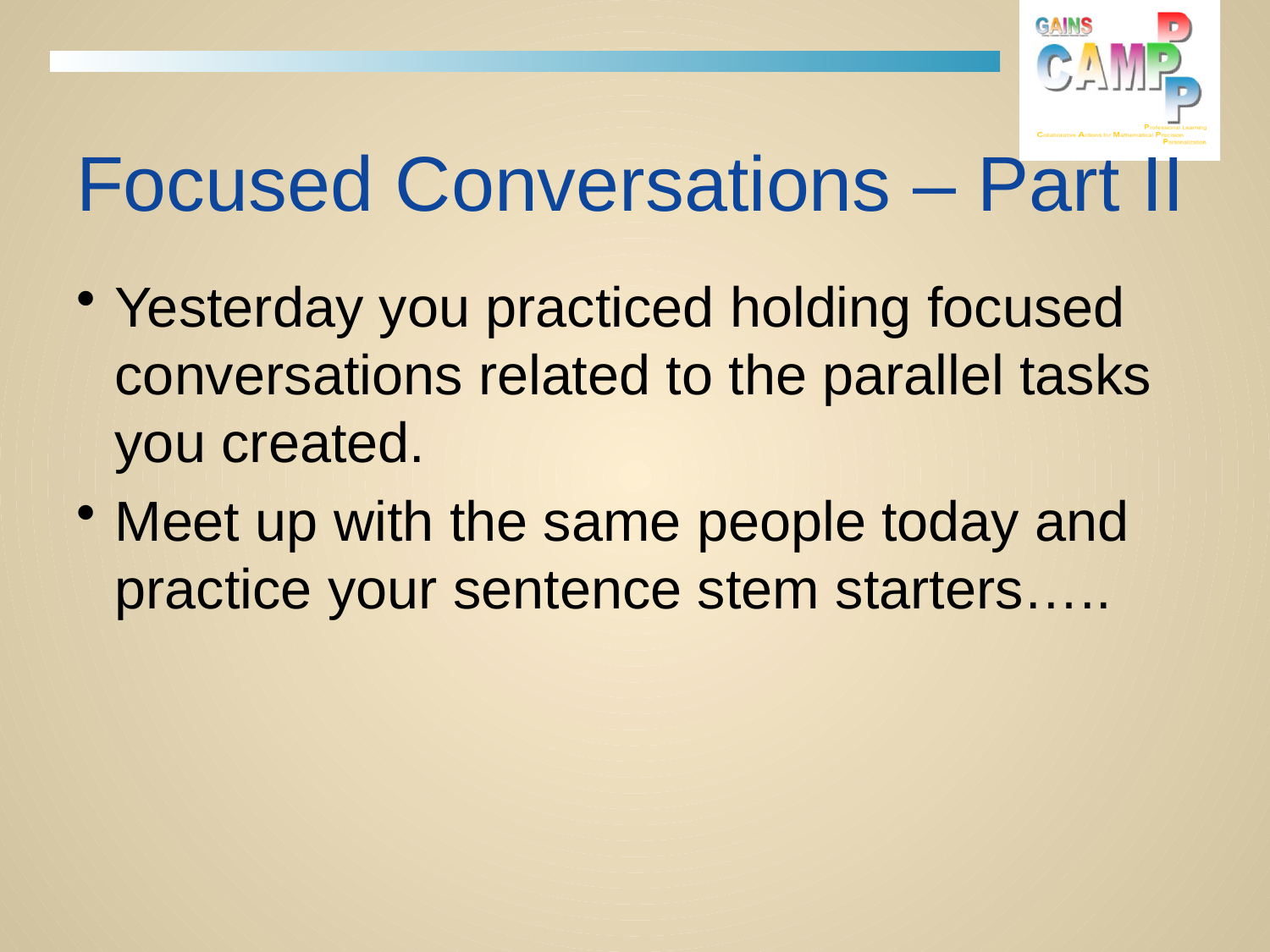

# Focused Conversations – Part II
Yesterday you practiced holding focused conversations related to the parallel tasks you created.
Meet up with the same people today and practice your sentence stem starters…..